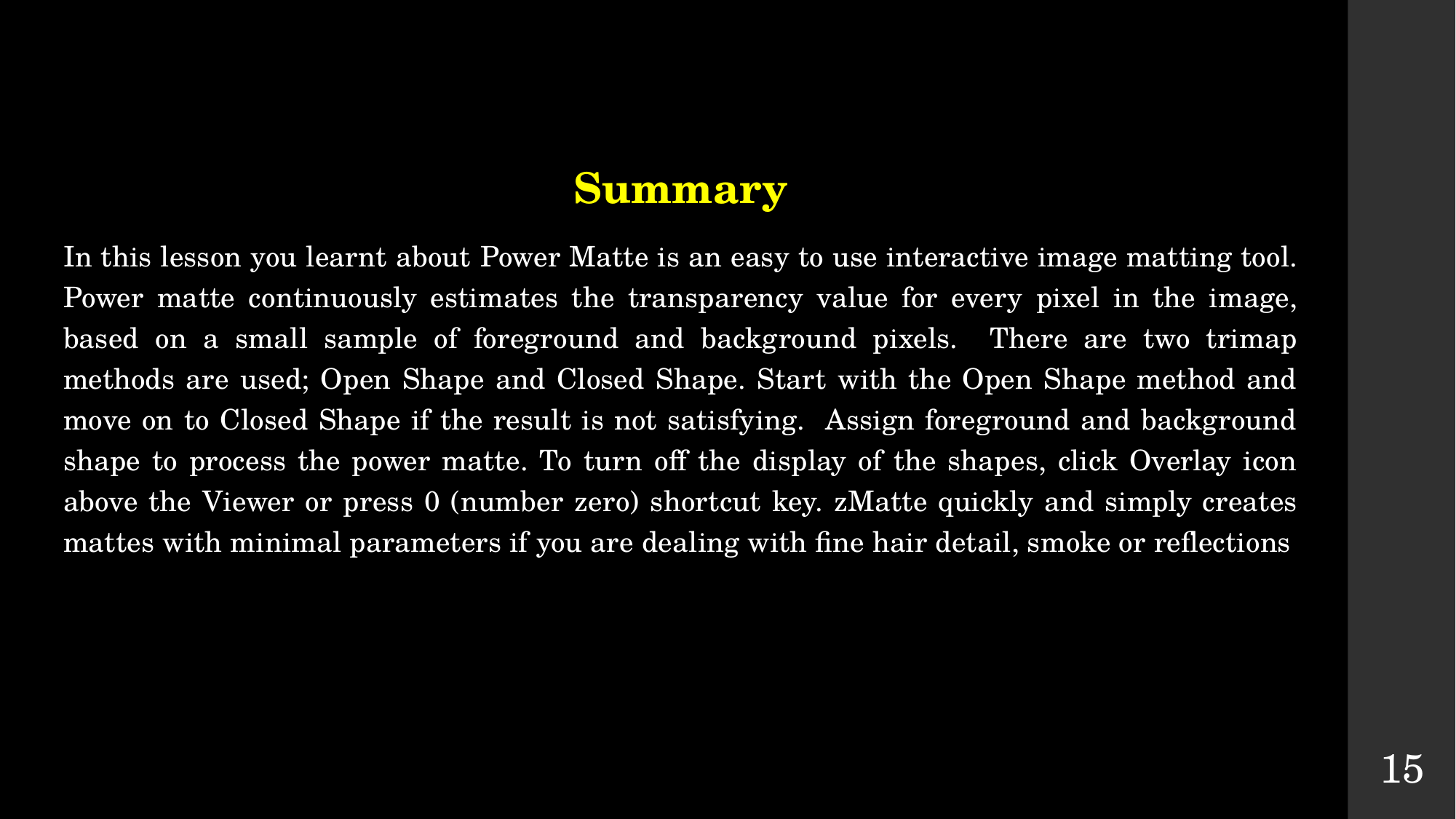

Summary
In this lesson you learnt about Power Matte is an easy to use interactive image matting tool. Power matte continuously estimates the transparency value for every pixel in the image, based on a small sample of foreground and background pixels.  There are two trimap methods are used; Open Shape and Closed Shape. Start with the Open Shape method and move on to Closed Shape if the result is not satisfying.  Assign foreground and background shape to process the power matte. To turn off the display of the shapes, click Overlay icon above the Viewer or press 0 (number zero) shortcut key. zMatte quickly and simply creates mattes with minimal parameters if you are dealing with fine hair detail, smoke or reflections
15